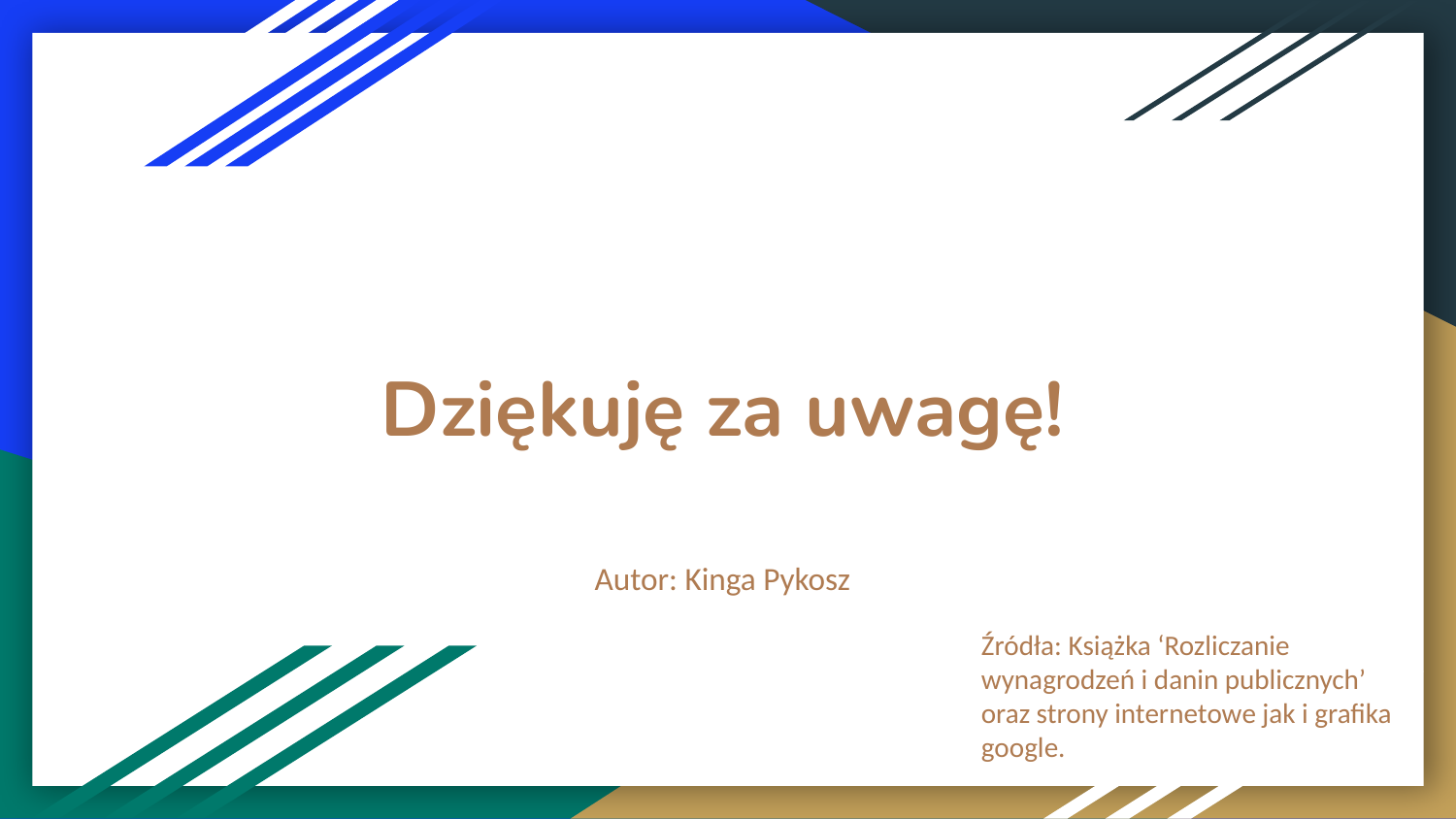

# Dziękuję za uwagę!
Autor: Kinga Pykosz
Źródła: Książka ‘Rozliczanie wynagrodzeń i danin publicznych’ oraz strony internetowe jak i grafika google.